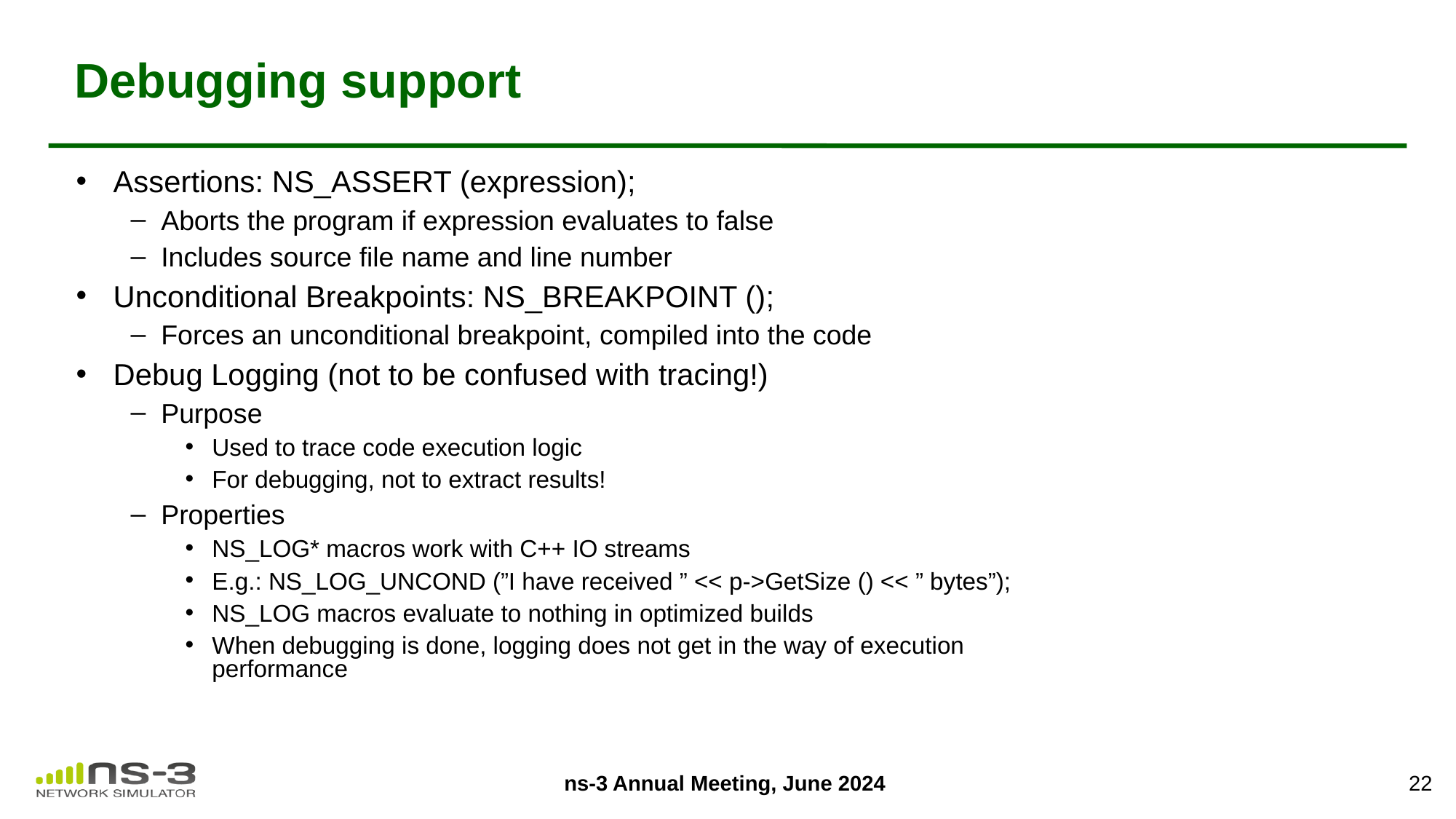

# Debugging support
Assertions: NS_ASSERT (expression);
Aborts the program if expression evaluates to false
Includes source file name and line number
Unconditional Breakpoints: NS_BREAKPOINT ();
Forces an unconditional breakpoint, compiled into the code
Debug Logging (not to be confused with tracing!)
Purpose
Used to trace code execution logic
For debugging, not to extract results!
Properties
NS_LOG* macros work with C++ IO streams
E.g.: NS_LOG_UNCOND (”I have received ” << p->GetSize () << ” bytes”);
NS_LOG macros evaluate to nothing in optimized builds
When debugging is done, logging does not get in the way of execution performance
22
ns-3 Annual Meeting, June 2024